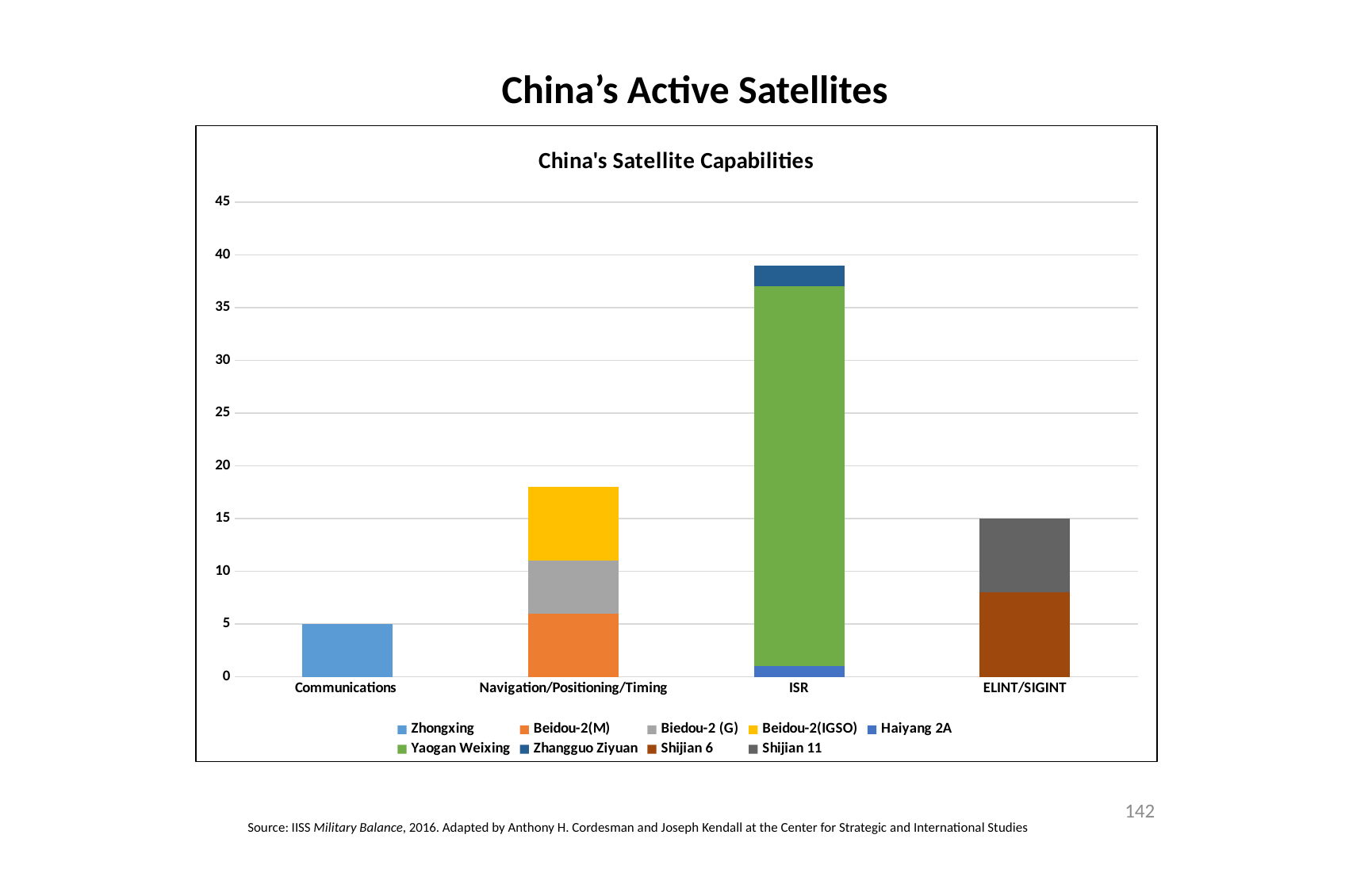

China’s Active Satellites

### Chart: China's Satellite Capabilities

| Category | Zhongxing | Beidou-2(M) | Biedou-2 (G) | Beidou-2(IGSO) | Haiyang 2A  | Yaogan Weixing | Zhangguo Ziyuan | Shijian 6 | Shijian 11 |
|---|---|---|---|---|---|---|---|---|---|
| Communications  | 5.0 | None | None | None | None | None | None | None | None |
| Navigation/Positioning/Timing | None | 6.0 | 5.0 | 7.0 | None | None | None | None | None |
| ISR | None | None | None | None | 1.0 | 36.0 | 2.0 | None | None |
| ELINT/SIGINT | None | None | None | None | None | None | None | 8.0 | 7.0 |
142

Source: IISS Military Balance, 2016. Adapted by Anthony H. Cordesman and Joseph Kendall at the Center for Strategic and International Studies